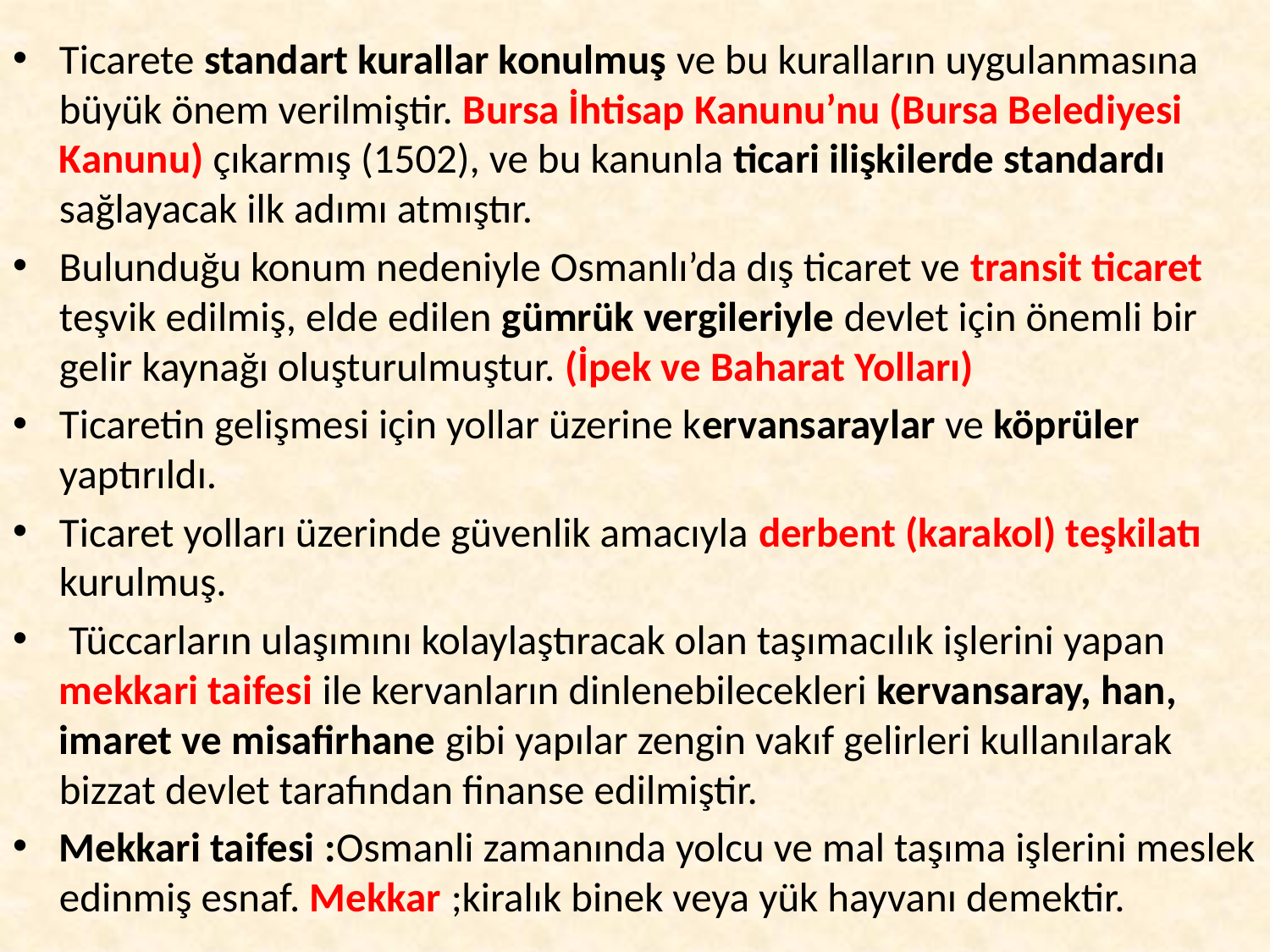

Ticarete standart kurallar konulmuş ve bu kuralların uygulanmasına büyük önem verilmiştir. Bursa İhtisap Kanunu’nu (Bursa Belediyesi Kanunu) çıkarmış (1502), ve bu kanunla ticari ilişkilerde standardı sağlayacak ilk adımı atmıştır.
Bulunduğu konum nedeniyle Osmanlı’da dış ticaret ve transit ticaret teşvik edilmiş, elde edilen gümrük vergileriyle devlet için önemli bir gelir kaynağı oluşturulmuştur. (İpek ve Baharat Yolları)
Ticaretin gelişmesi için yollar üzerine kervansaraylar ve köprüler yaptırıldı.
Ticaret yolları üzerinde güvenlik amacıyla derbent (karakol) teşkilatı kurulmuş.
 Tüccarların ulaşımını kolaylaştıracak olan taşımacılık işlerini yapan mekkari taifesi ile kervanların dinlenebilecekleri kervansaray, han, imaret ve misafirhane gibi yapılar zengin vakıf gelirleri kullanılarak bizzat devlet tarafından finanse edilmiştir.
Mekkari taifesi :Osmanli zamanında yolcu ve mal taşıma işlerini meslek edinmiş esnaf. Mekkar ;kiralık binek veya yük hayvanı demektir.